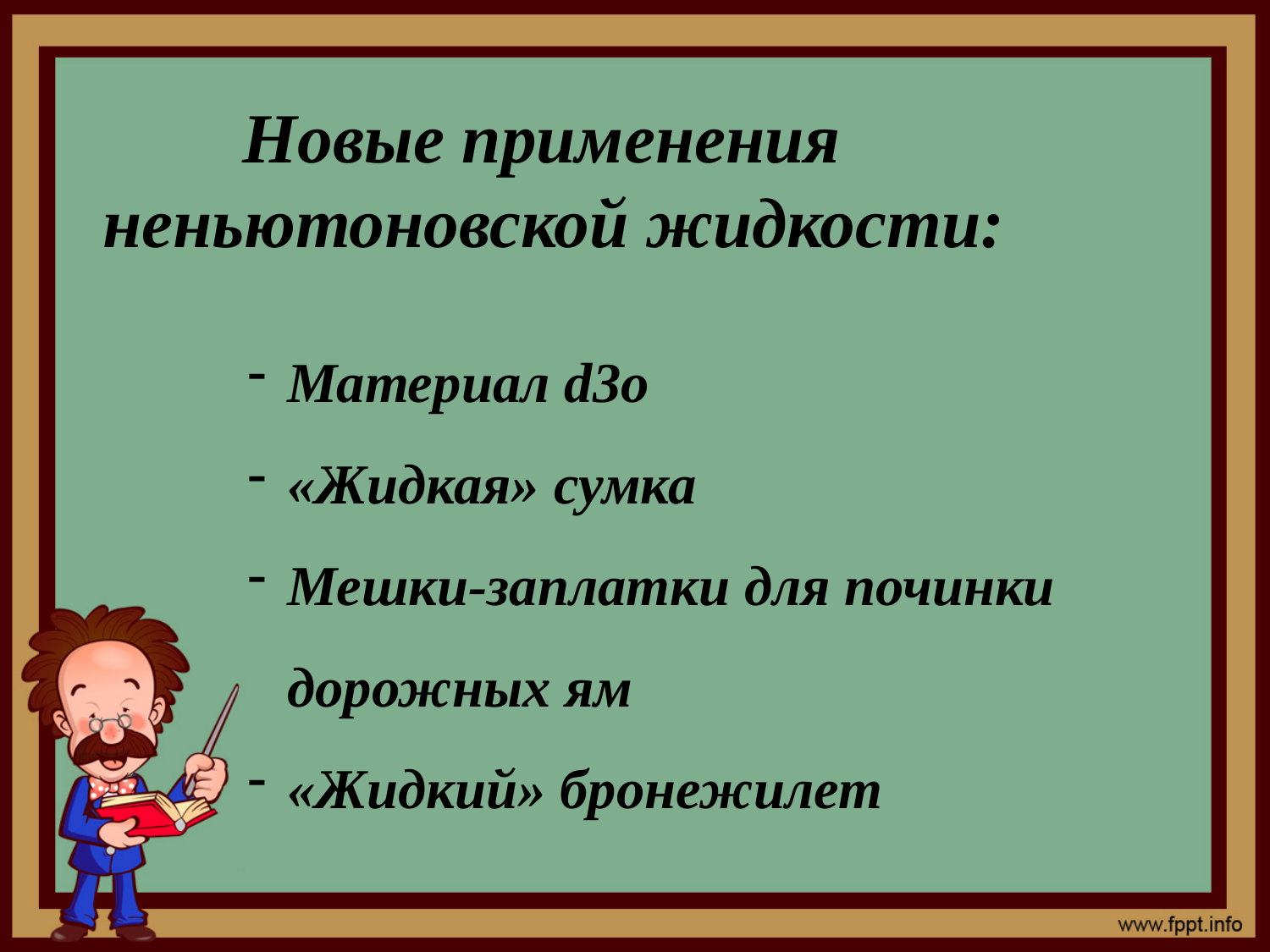

Новые применения неньютоновской жидкости:
Материал d3o
«Жидкая» сумка
Мешки-заплатки для починки дорожных ям
«Жидкий» бронежилет